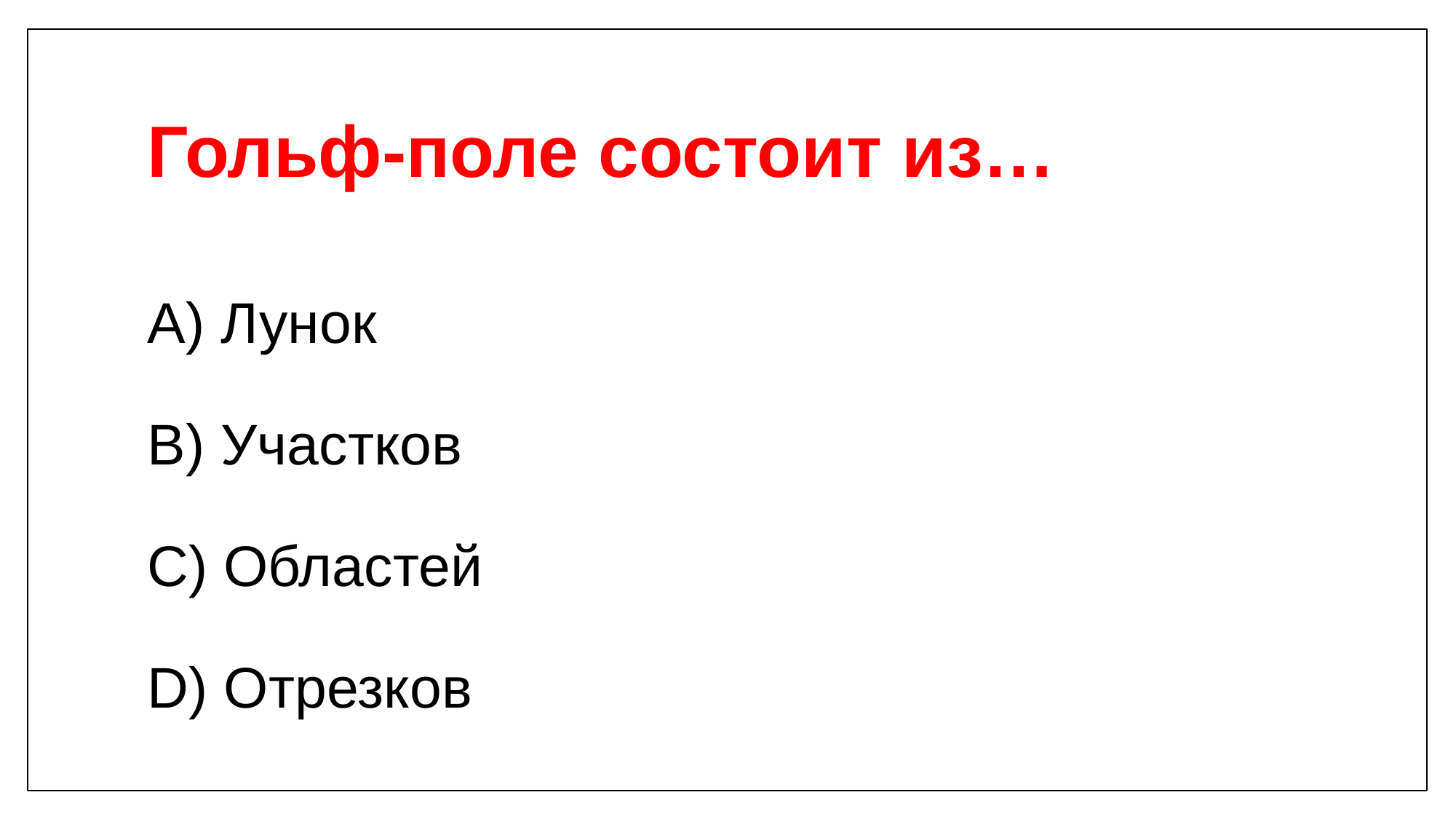

# Гольф-поле состоит из…
А) Лунок
В) Участков
С) Областей
D) Отрезков